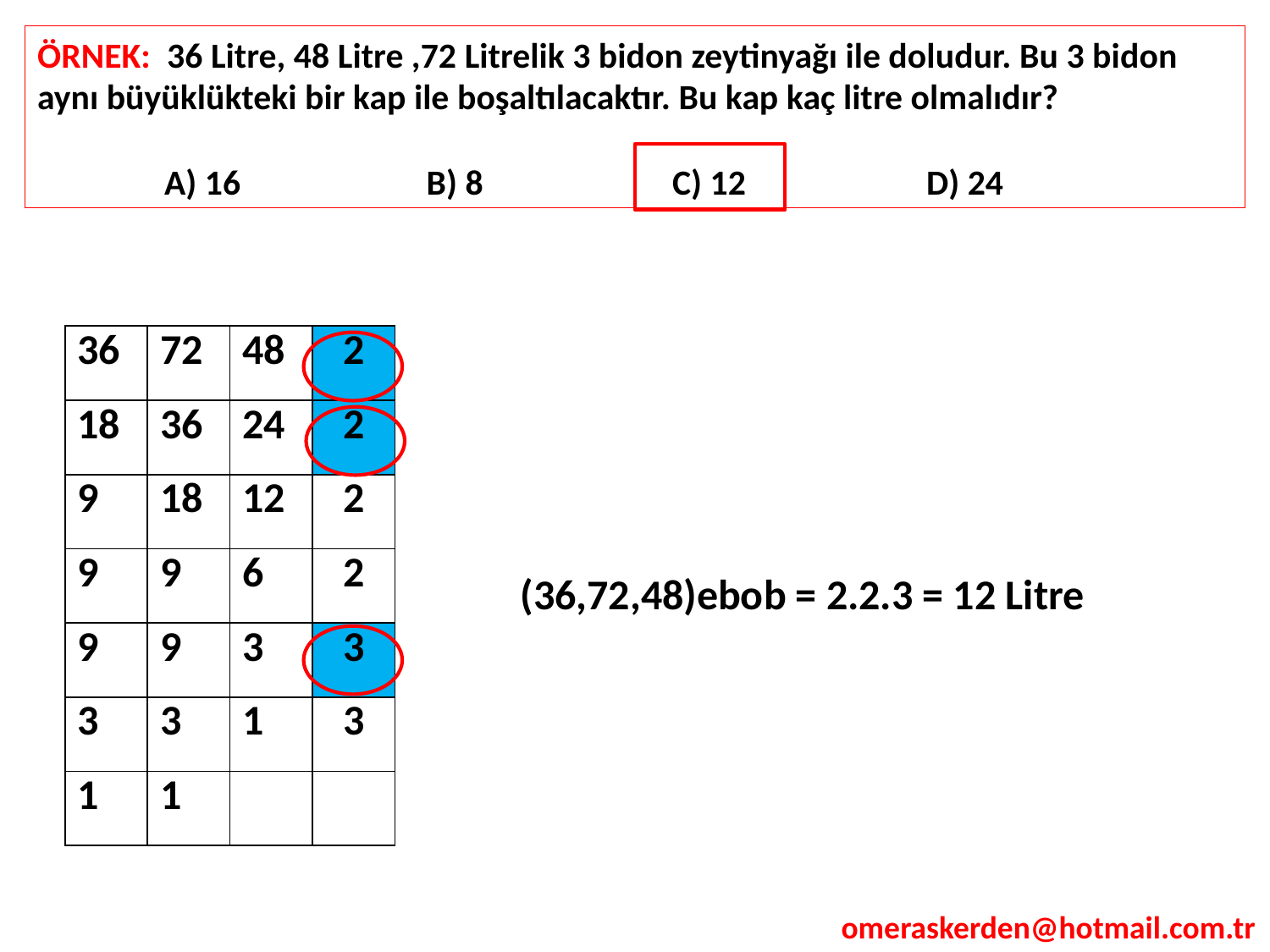

ÖRNEK:  36 Litre, 48 Litre ,72 Litrelik 3 bidon zeytinyağı ile doludur. Bu 3 bidon aynı büyüklükteki bir kap ile boşaltılacaktır. Bu kap kaç litre olmalıdır?

	A) 16    		 B) 8    		C) 12  		D) 24

| 36 | 72 | 48 | 2 |
| --- | --- | --- | --- |
| 18 | 36 | 24 | 2 |
| 9 | 18 | 12 | 2 |
| 9 | 9 | 6 | 2 |
| 9 | 9 | 3 | 3 |
| 3 | 3 | 1 | 3 |
| 1 | 1 |  |  |

(36,72,48)ebob = 2.2.3 = 12 Litre

omeraskerden@hotmail.com.tr